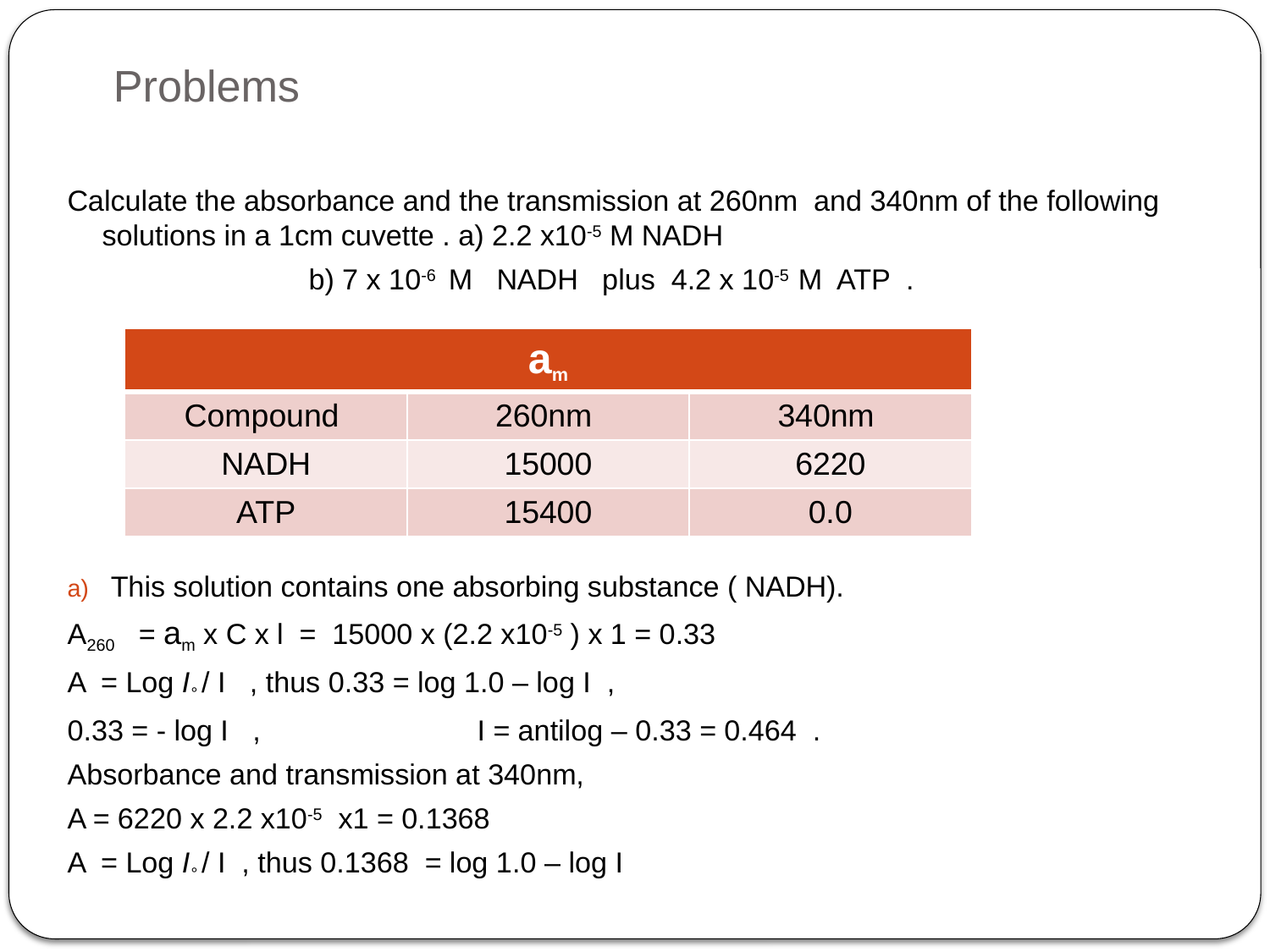

# Problems
Calculate the absorbance and the transmission at 260nm  and 340nm of the following solutions in a 1cm cuvette . a) 2.2 x10-5 M NADH
                              b) 7 x 10-6  M   NADH   plus  4.2 x 10-5  M  ATP  .

This solution contains one absorbing substance ( NADH).
A260   = am x C x l  =  15000 x (2.2 x10-5 ) x 1 = 0.33
A  = Log I° / I   , thus 0.33 = log 1.0 – log I  ,
0.33 = - log I   ,                           I = antilog – 0.33 = 0.464  .
Absorbance and transmission at 340nm,
A = 6220 x 2.2 x10-5  x1 = 0.1368
A  = Log I° / I  , thus 0.1368  = log 1.0 – log I
| am |  |  |
| --- | --- | --- |
| Compound | 260nm | 340nm |
| NADH | 15000 | 6220 |
| ATP | 15400 | 0.0 |